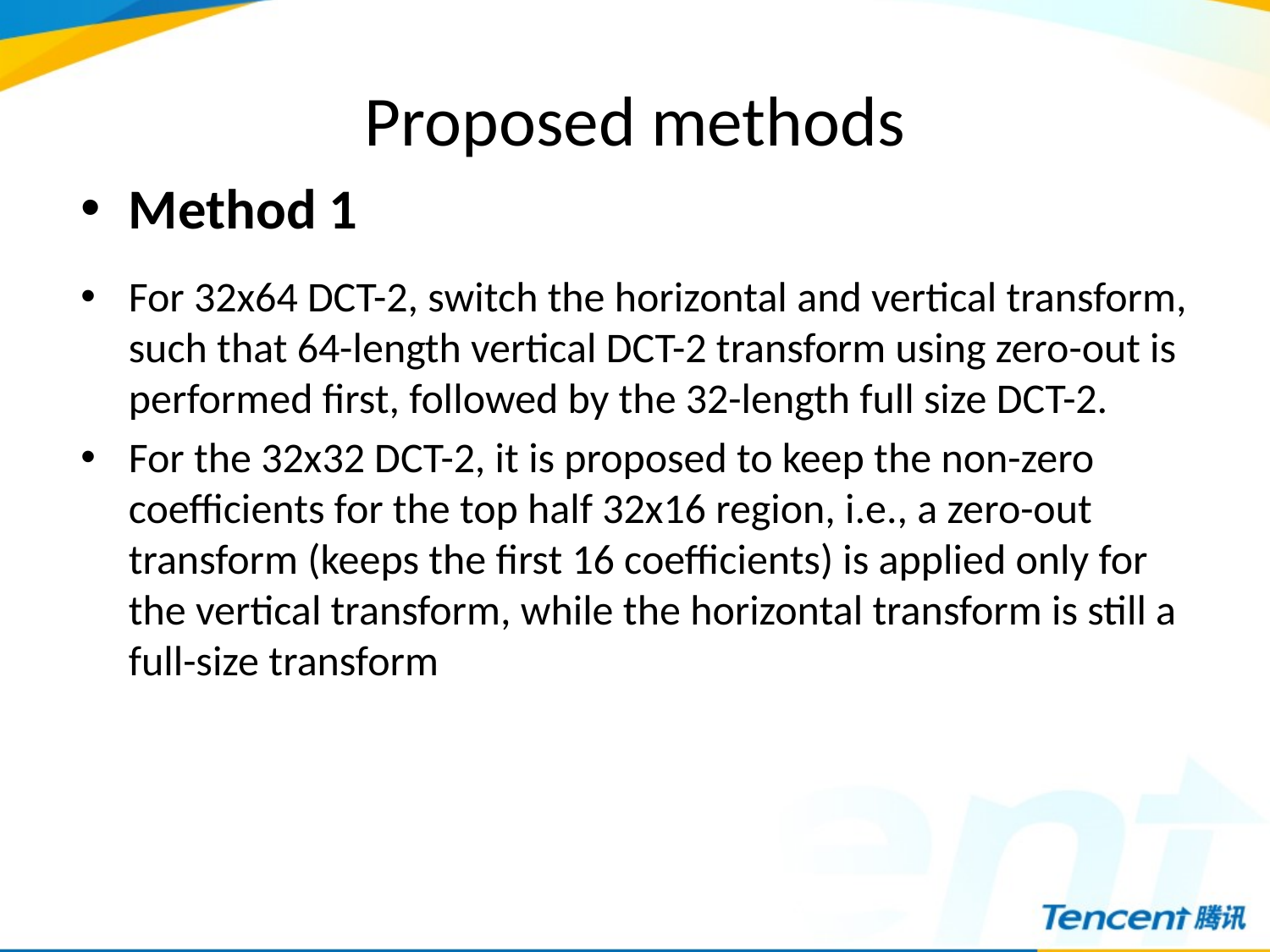

# Proposed methods
Method 1
For 32x64 DCT-2, switch the horizontal and vertical transform, such that 64-length vertical DCT-2 transform using zero-out is performed first, followed by the 32-length full size DCT-2.
For the 32x32 DCT-2, it is proposed to keep the non-zero coefficients for the top half 32x16 region, i.e., a zero-out transform (keeps the first 16 coefficients) is applied only for the vertical transform, while the horizontal transform is still a full-size transform